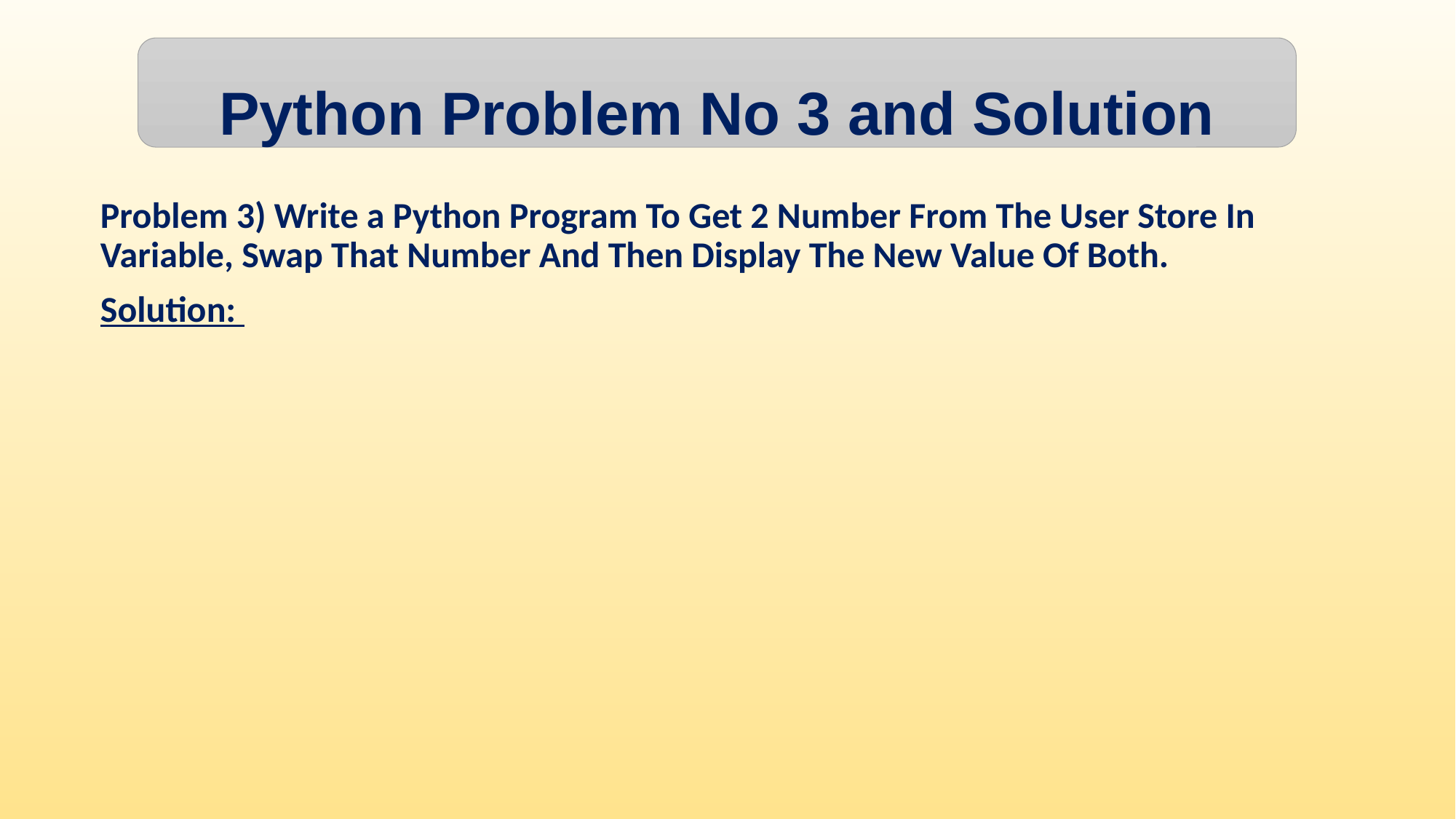

Python Problem No 3 and Solution
Problem 3) Write a Python Program To Get 2 Number From The User Store In Variable, Swap That Number And Then Display The New Value Of Both.
Solution: